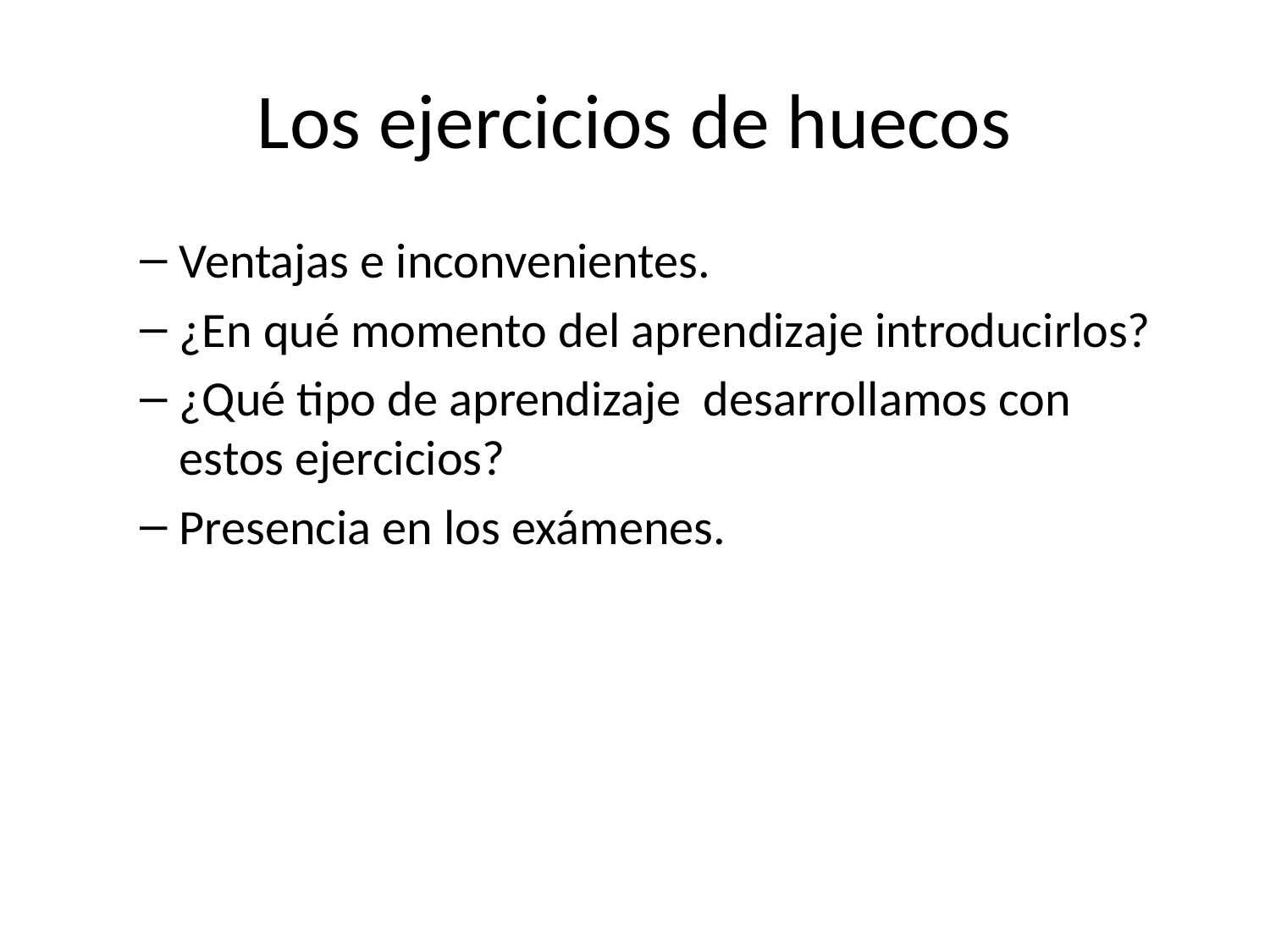

# Los ejercicios de huecos
Ventajas e inconvenientes.
¿En qué momento del aprendizaje introducirlos?
¿Qué tipo de aprendizaje  desarrollamos con estos ejercicios?
Presencia en los exámenes.